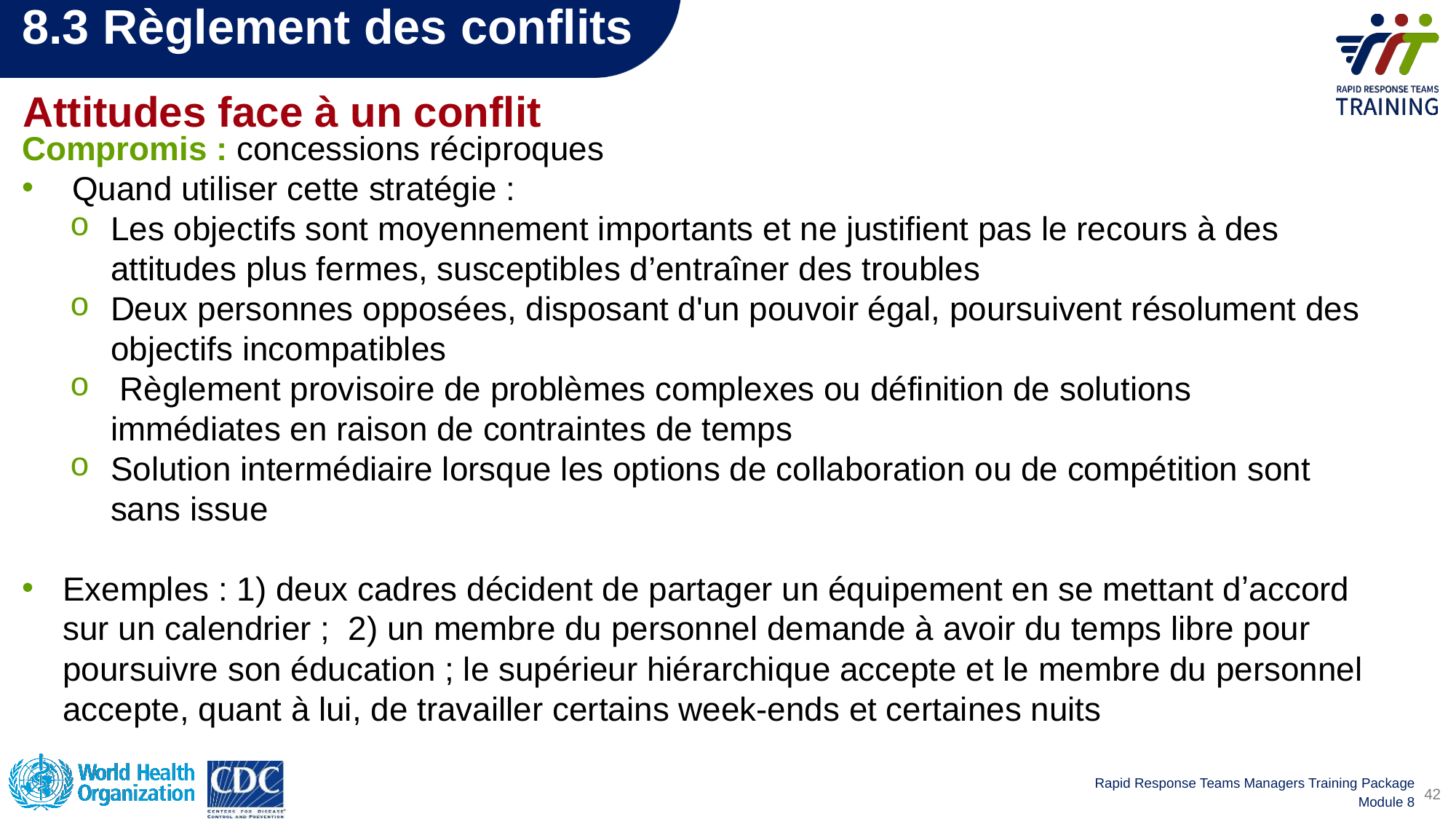

8.3 Règlement des conflits

Attitudes face à un conflit
Compromis : concessions réciproques
 Quand utiliser cette stratégie :
Les objectifs sont moyennement importants et ne justifient pas le recours à des attitudes plus fermes, susceptibles d’entraîner des troubles
Deux personnes opposées, disposant d'un pouvoir égal, poursuivent résolument des objectifs incompatibles
 Règlement provisoire de problèmes complexes ou définition de solutions immédiates en raison de contraintes de temps
Solution intermédiaire lorsque les options de collaboration ou de compétition sont sans issue

Exemples : 1) deux cadres décident de partager un équipement en se mettant dʼaccord sur un calendrier ;  2) un membre du personnel demande à avoir du temps libre pour poursuivre son éducation ; le supérieur hiérarchique accepte et le membre du personnel accepte, quant à lui, de travailler certains week-ends et certaines nuits

42